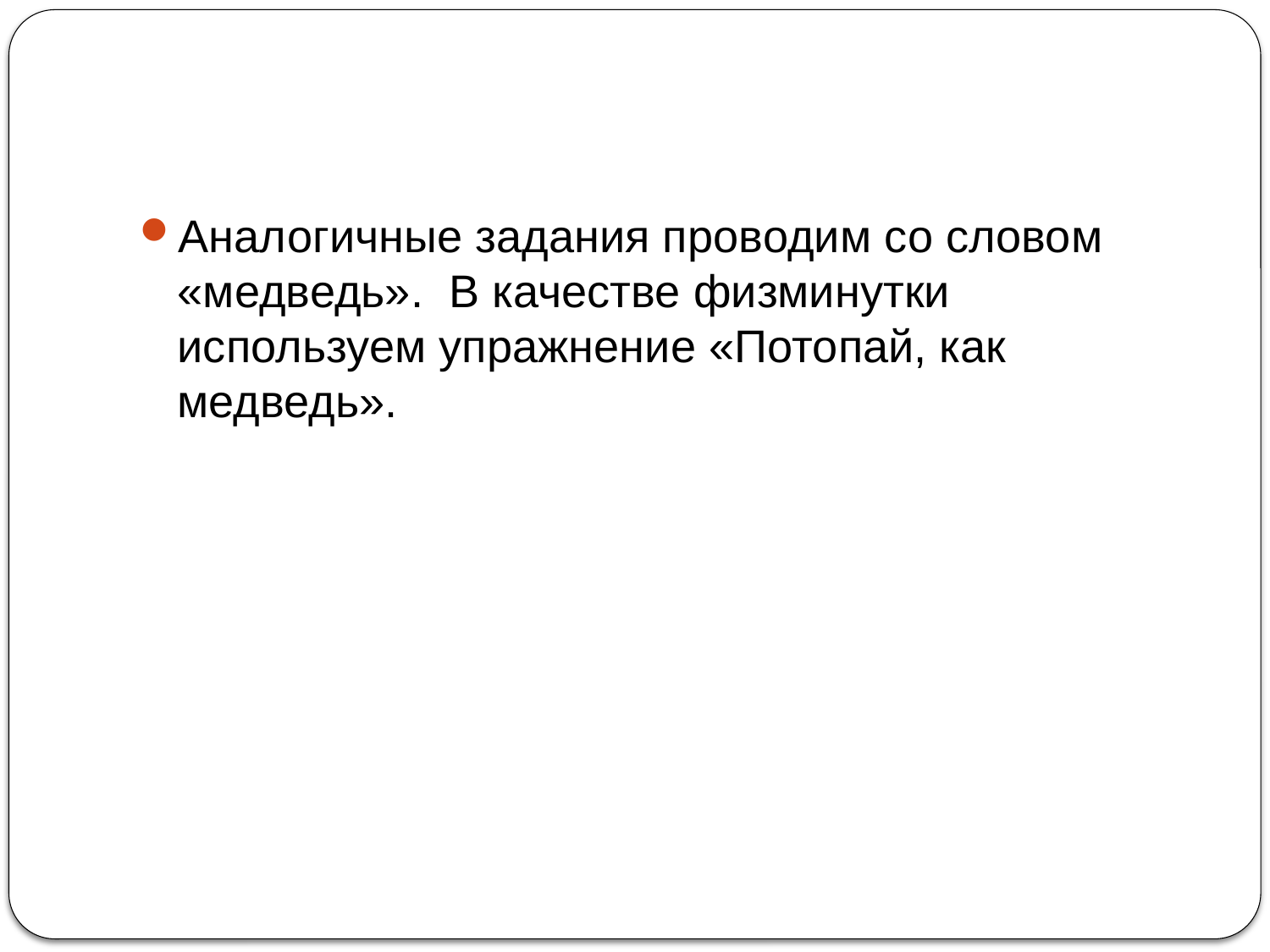

#
Аналогичные задания проводим со словом «медведь».  В качестве физминутки используем упражнение «Потопай, как медведь».